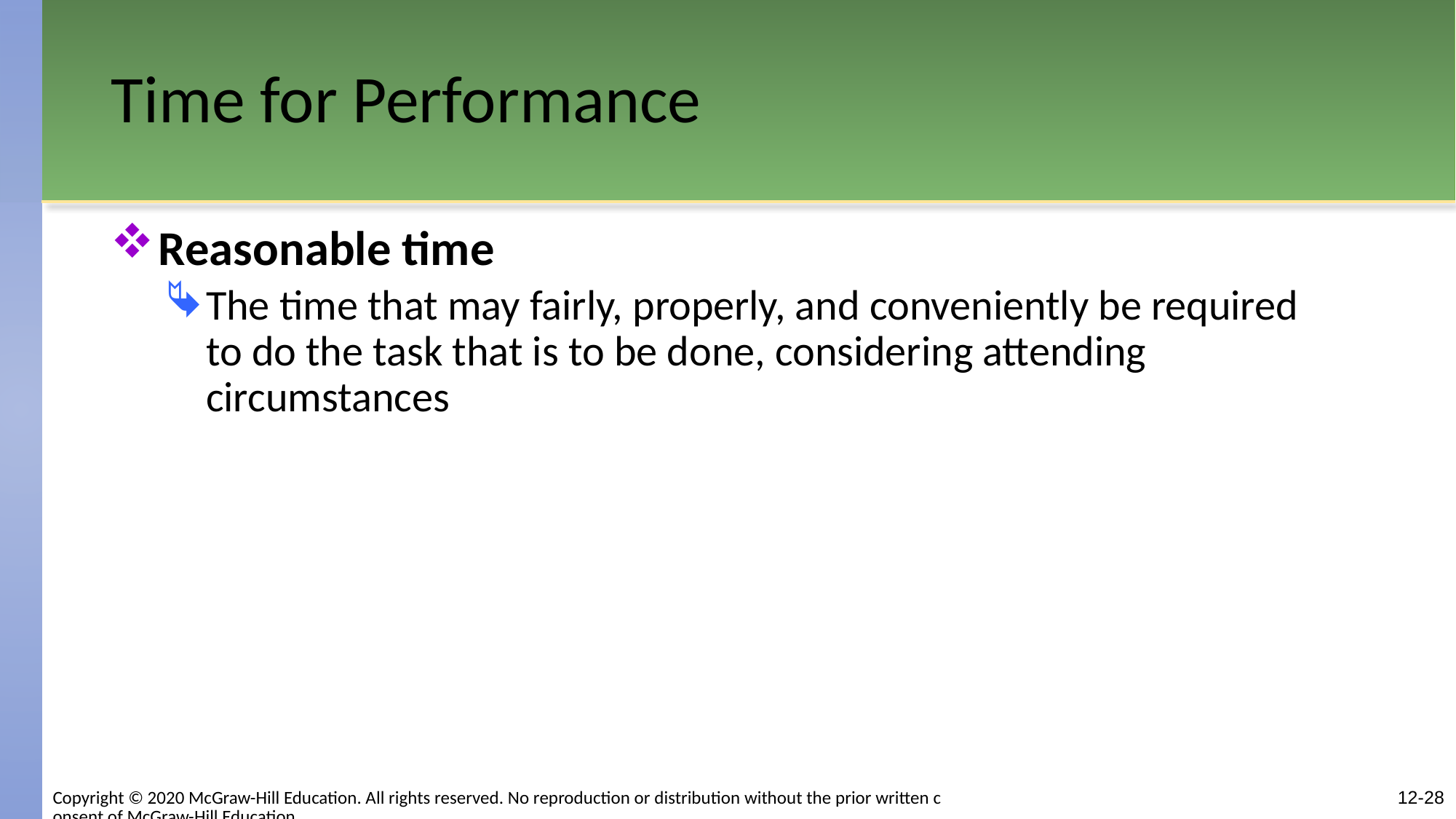

# Time for Performance
Reasonable time
The time that may fairly, properly, and conveniently be required to do the task that is to be done, considering attending circumstances
Copyright © 2020 McGraw-Hill Education. All rights reserved. No reproduction or distribution without the prior written consent of McGraw-Hill Education.
12-28